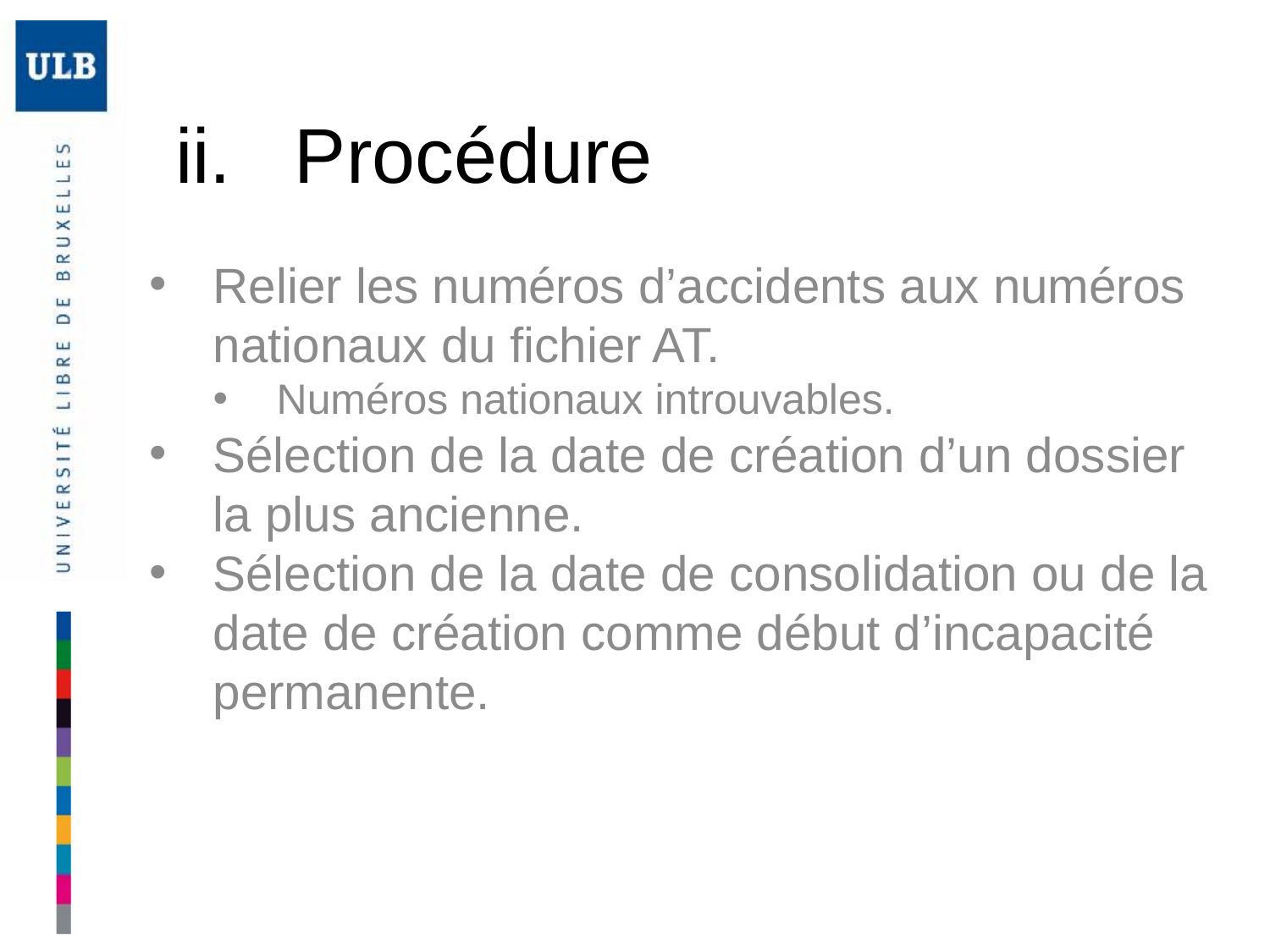

# Procédure
Relier les numéros d’accidents aux numéros nationaux du fichier AT.
Numéros nationaux introuvables.
Sélection de la date de création d’un dossier la plus ancienne.
Sélection de la date de consolidation ou de la date de création comme début d’incapacité permanente.